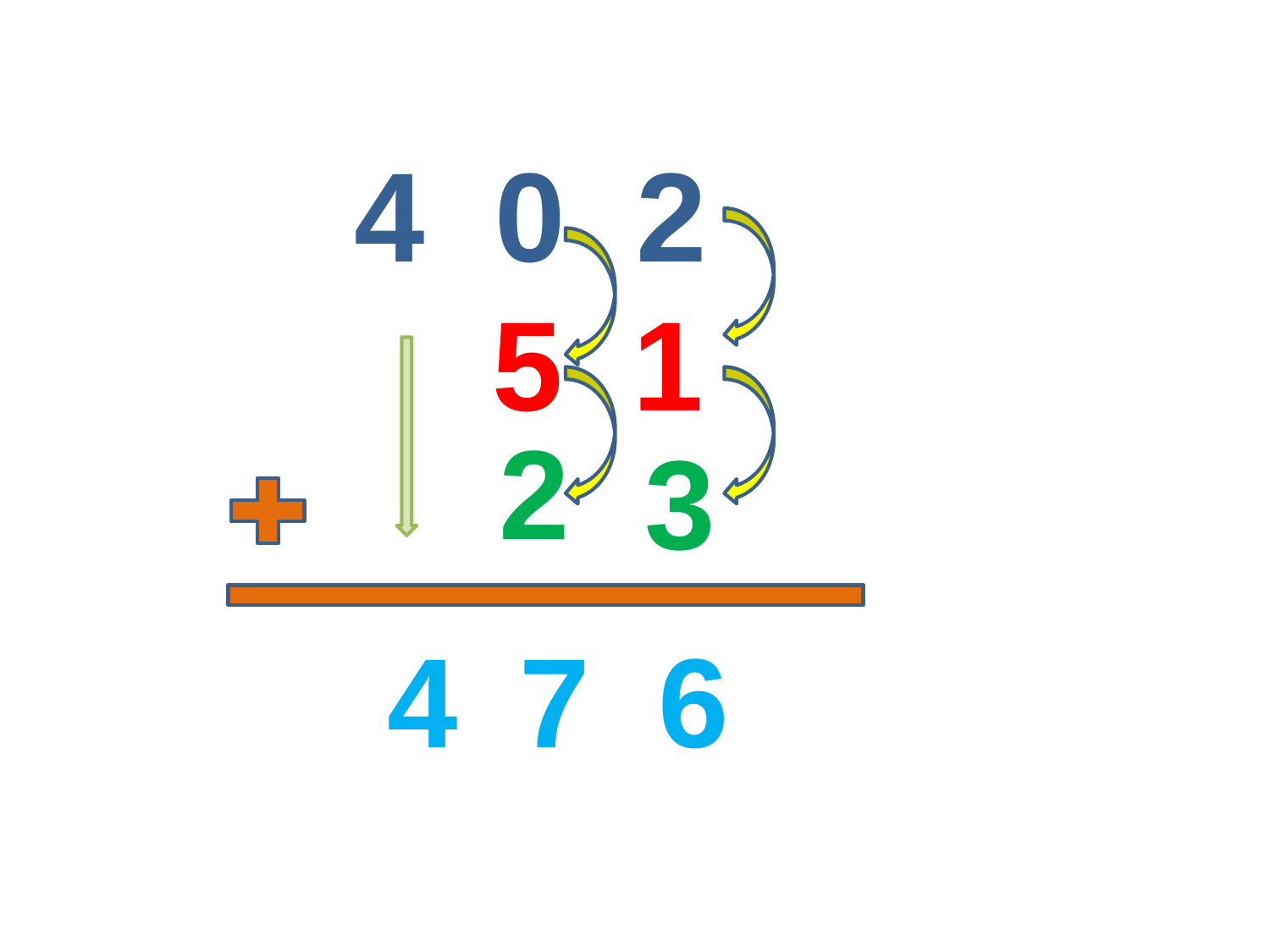

4  0  2

 5  1

2
3

4
7
6